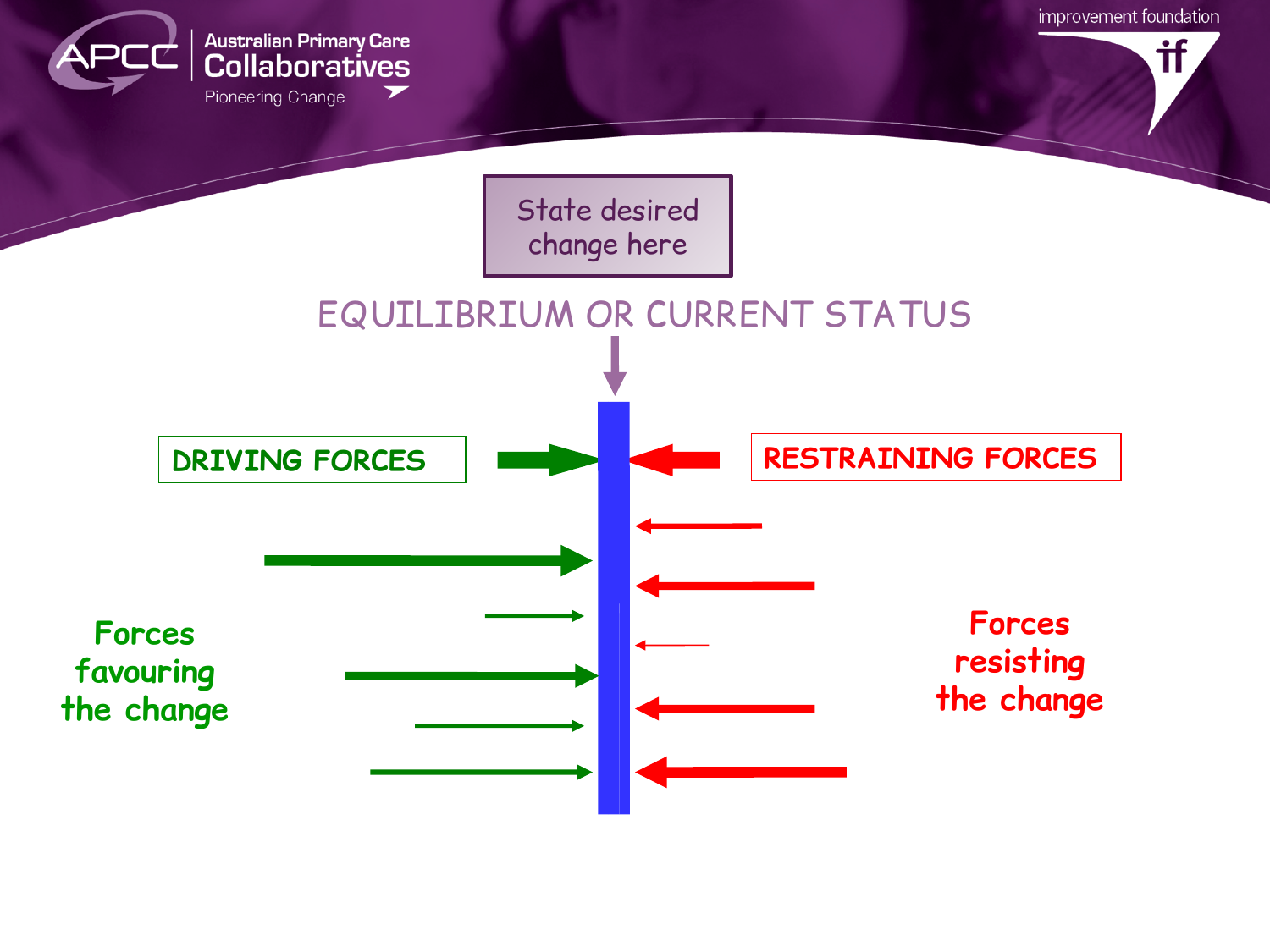

State desired change here
EQUILIBRIUM OR CURRENT STATUS

RESTRAINING FORCES
DRIVING FORCES

Forces resisting the change
Forces favouring the change

22
QI Tools session: The 5 Whys.  18 July 2013